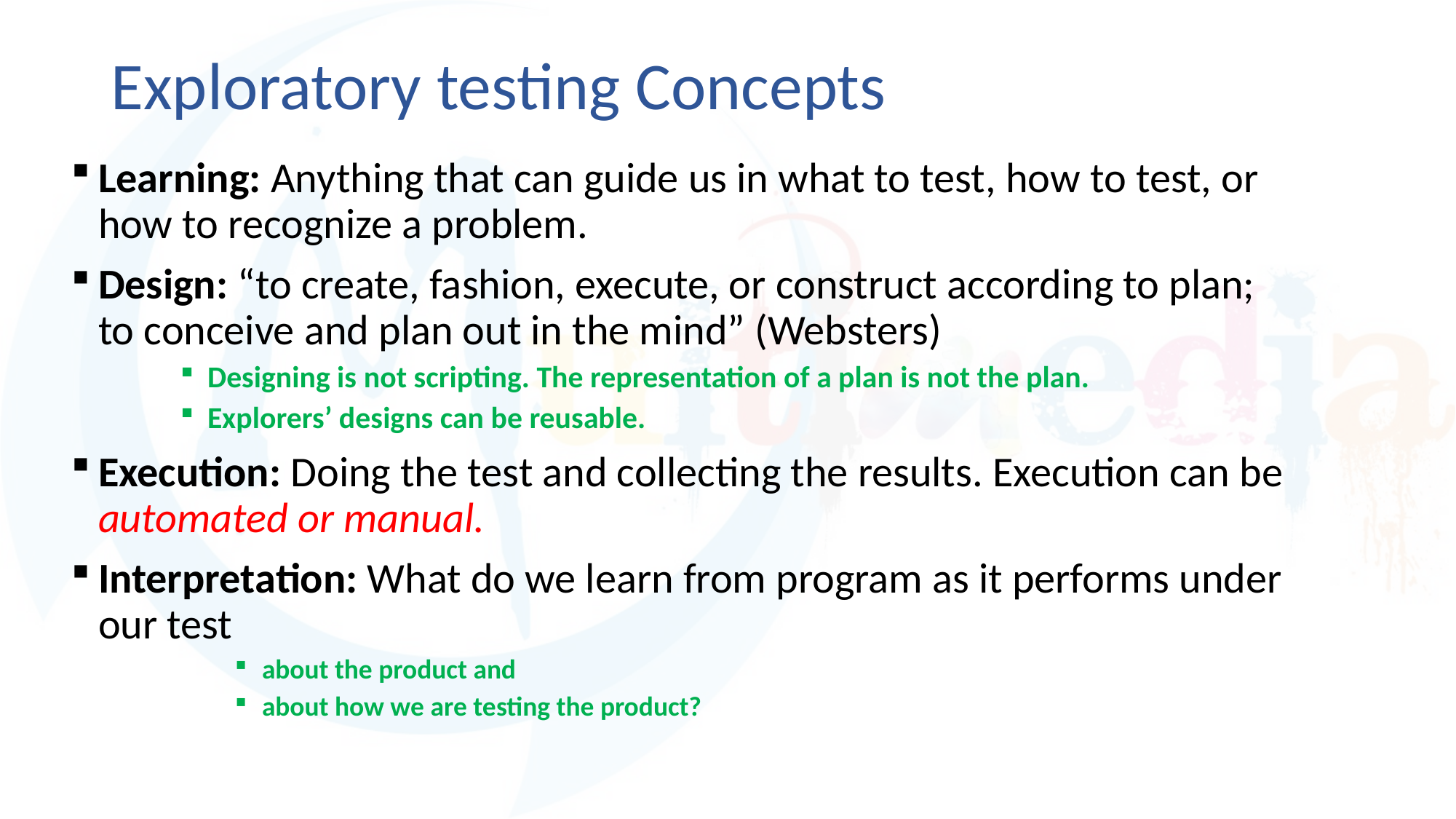

# Exploratory testing Concepts
Learning: Anything that can guide us in what to test, how to test, or how to recognize a problem.
Design: “to create, fashion, execute, or construct according to plan; to conceive and plan out in the mind” (Websters)
Designing is not scripting. The representation of a plan is not the plan.
Explorers’ designs can be reusable.
Execution: Doing the test and collecting the results. Execution can be automated or manual.
Interpretation: What do we learn from program as it performs under our test
about the product and
about how we are testing the product?